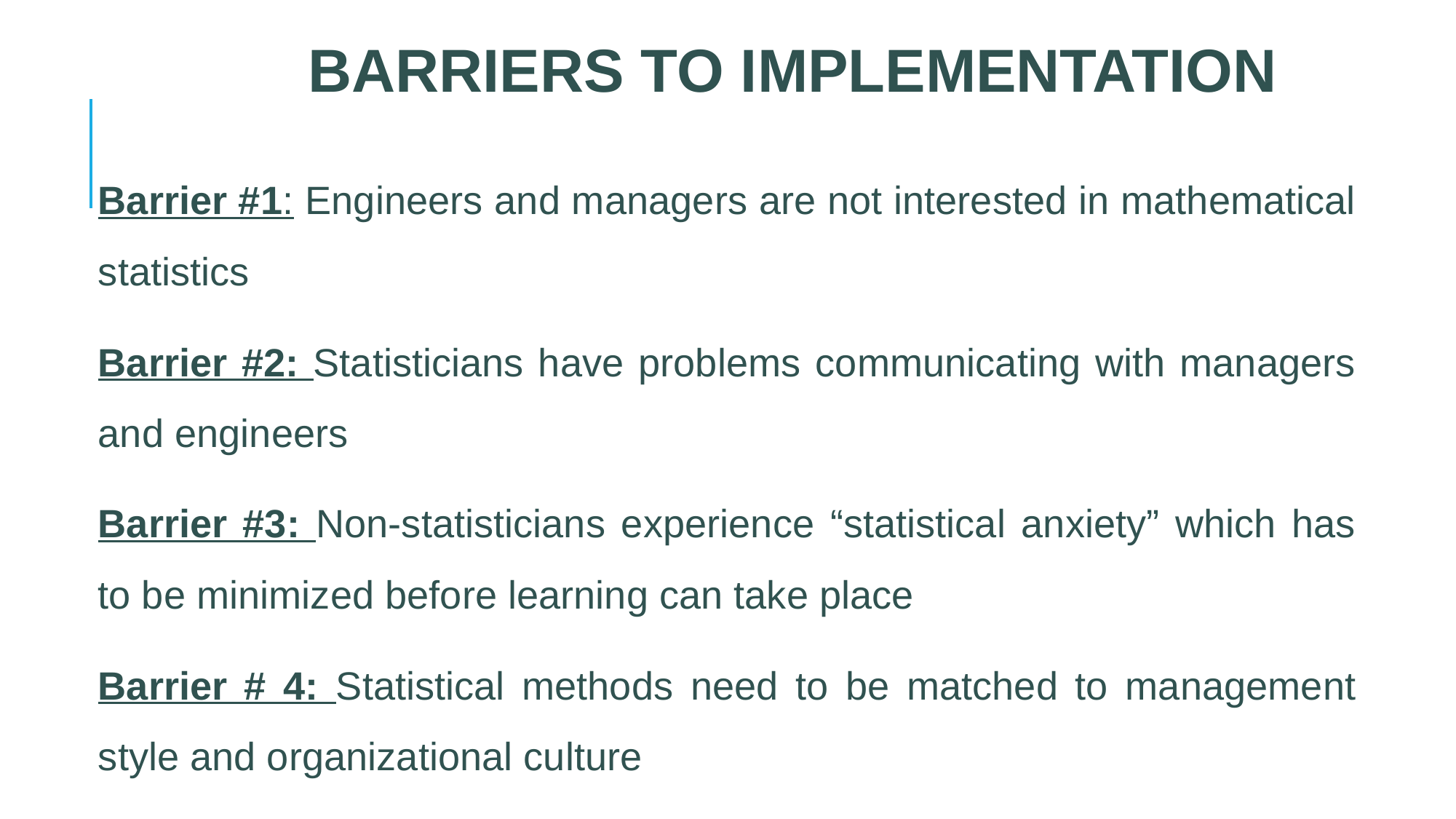

BARRIERS TO IMPLEMENTATION
Barrier #1: Engineers and managers are not interested in mathematical statistics
Barrier #2: Statisticians have problems communicating with managers and engineers
Barrier #3: Non-statisticians experience “statistical anxiety” which has to be minimized before learning can take place
Barrier # 4: Statistical methods need to be matched to management style and organizational culture